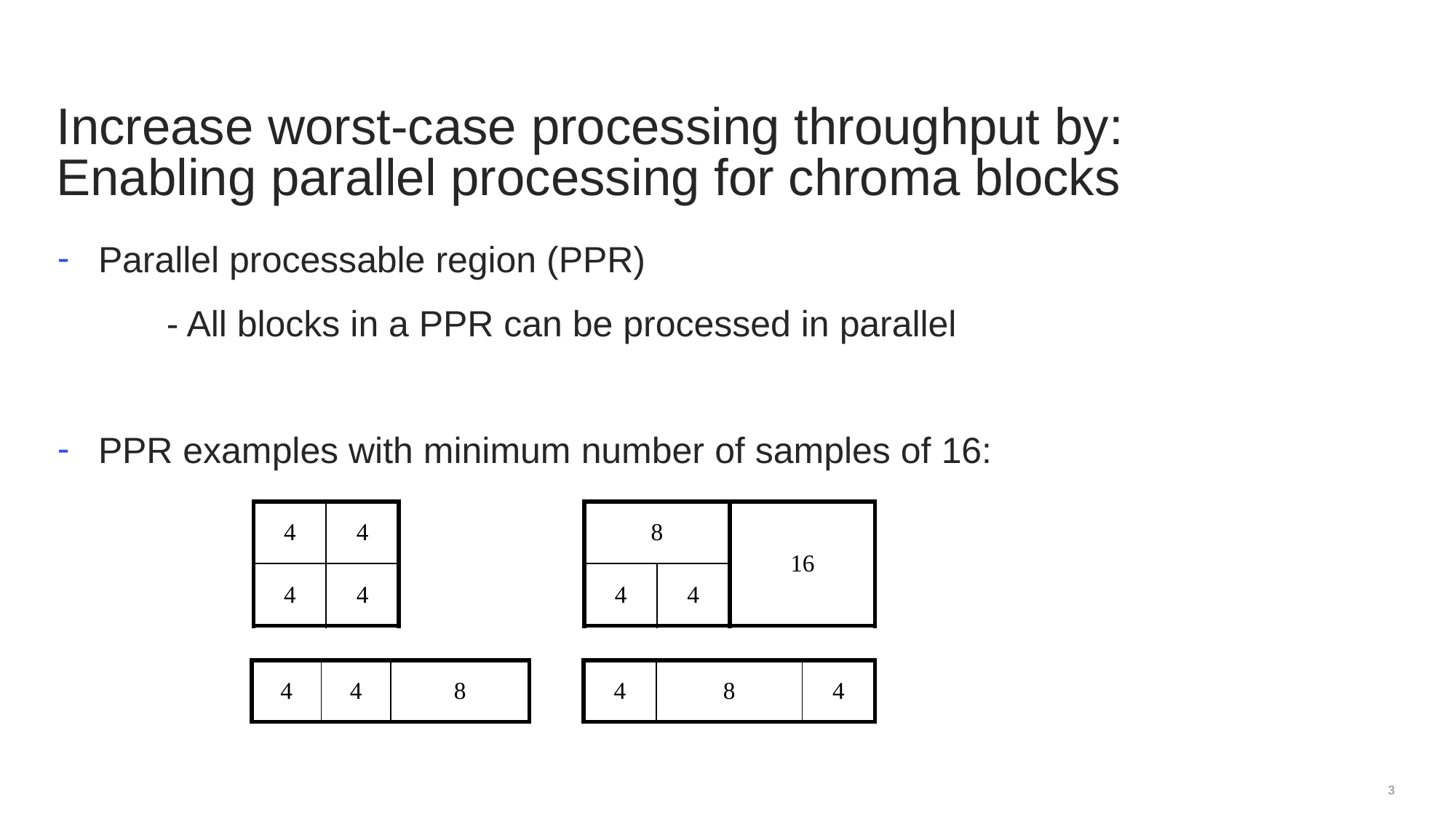

# Increase worst-case processing throughput by: Enabling parallel processing for chroma blocks

Parallel processable region (PPR)
	- All blocks in a PPR can be processed in parallel

PPR examples with minimum number of samples of 16:
| 4 | 4 |
| --- | --- |
| 4 | 4 |
| 8 |  |
| --- | --- |
| 4 | 4 |
| 16 |
| --- |
| 4 | 4 | 8 |
| --- | --- | --- |
| 4 | 8 | 4 |
| --- | --- | --- |